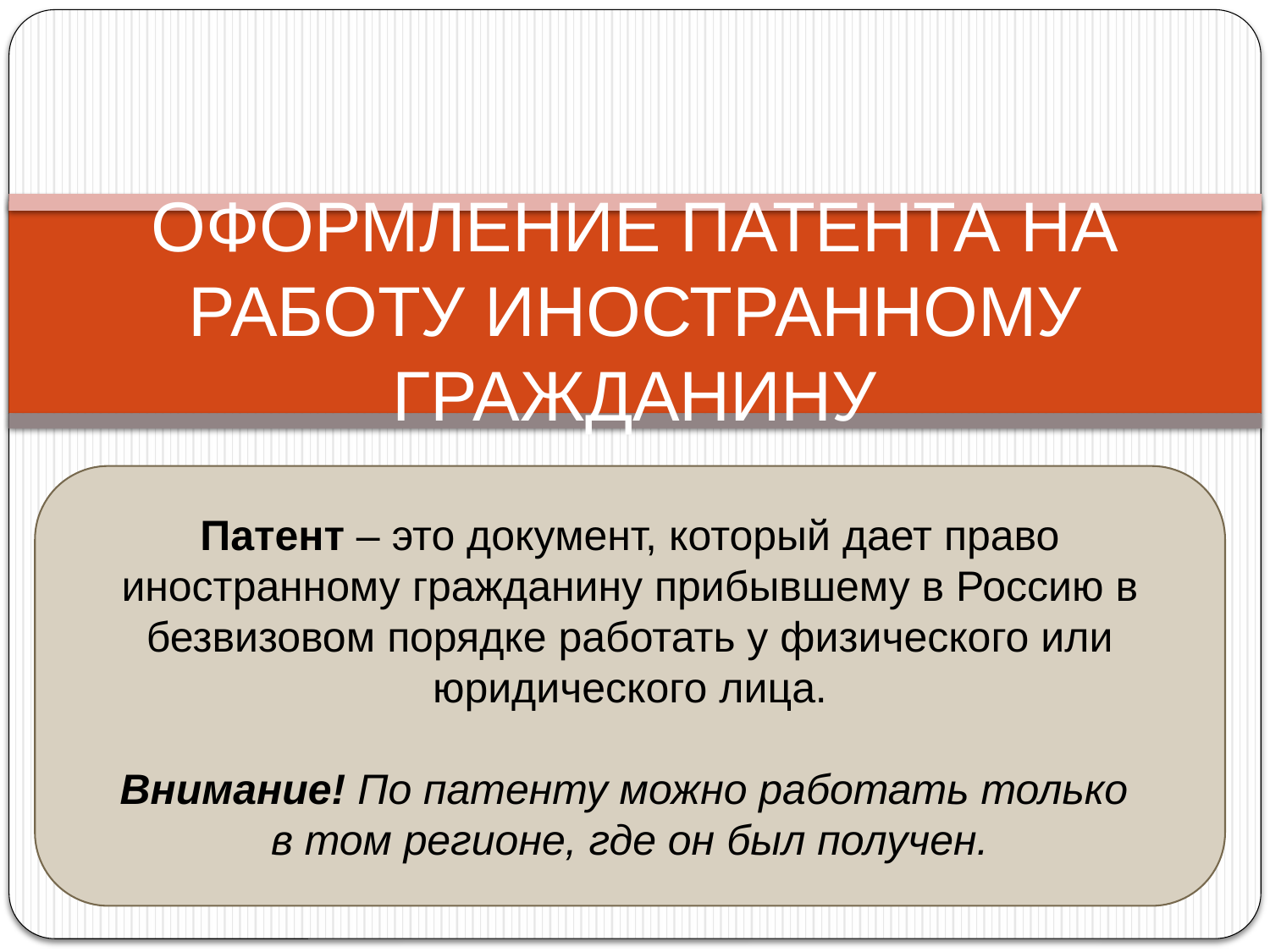

# ОФОРМЛЕНИЕ ПАТЕНТА НА РАБОТУ ИНОСТРАННОМУ ГРАЖДАНИНУ

Патент – это документ, который дает право иностранному гражданину прибывшему в Россию в безвизовом порядке работать у физического или юридического лица.

Внимание! По патенту можно работать только
в том регионе, где он был получен.